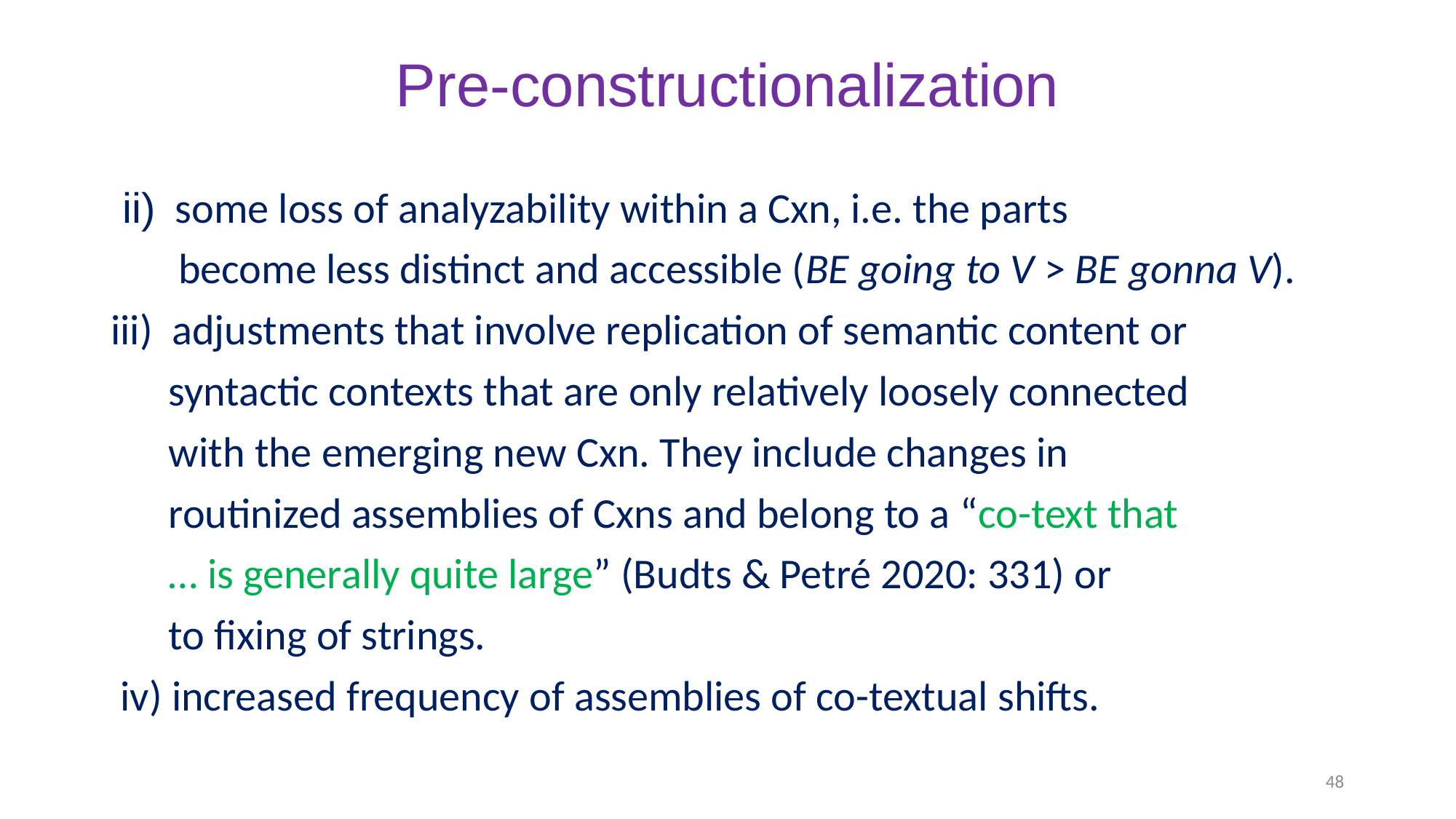

# Pre-constructionalization
 ii)  some loss of analyzability within a Cxn, i.e. the parts
       become less distinct and accessible (BE going to V > BE gonna V).
iii)  adjustments that involve replication of semantic content or
      syntactic contexts that are only relatively loosely connected
      with the emerging new Cxn. They include changes in
      routinized assemblies of Cxns and belong to a “co-text that
      … is generally quite large” (Budts & Petré 2020: 331) or
      to fixing of strings.
 iv) increased frequency of assemblies of co-textual shifts.
48